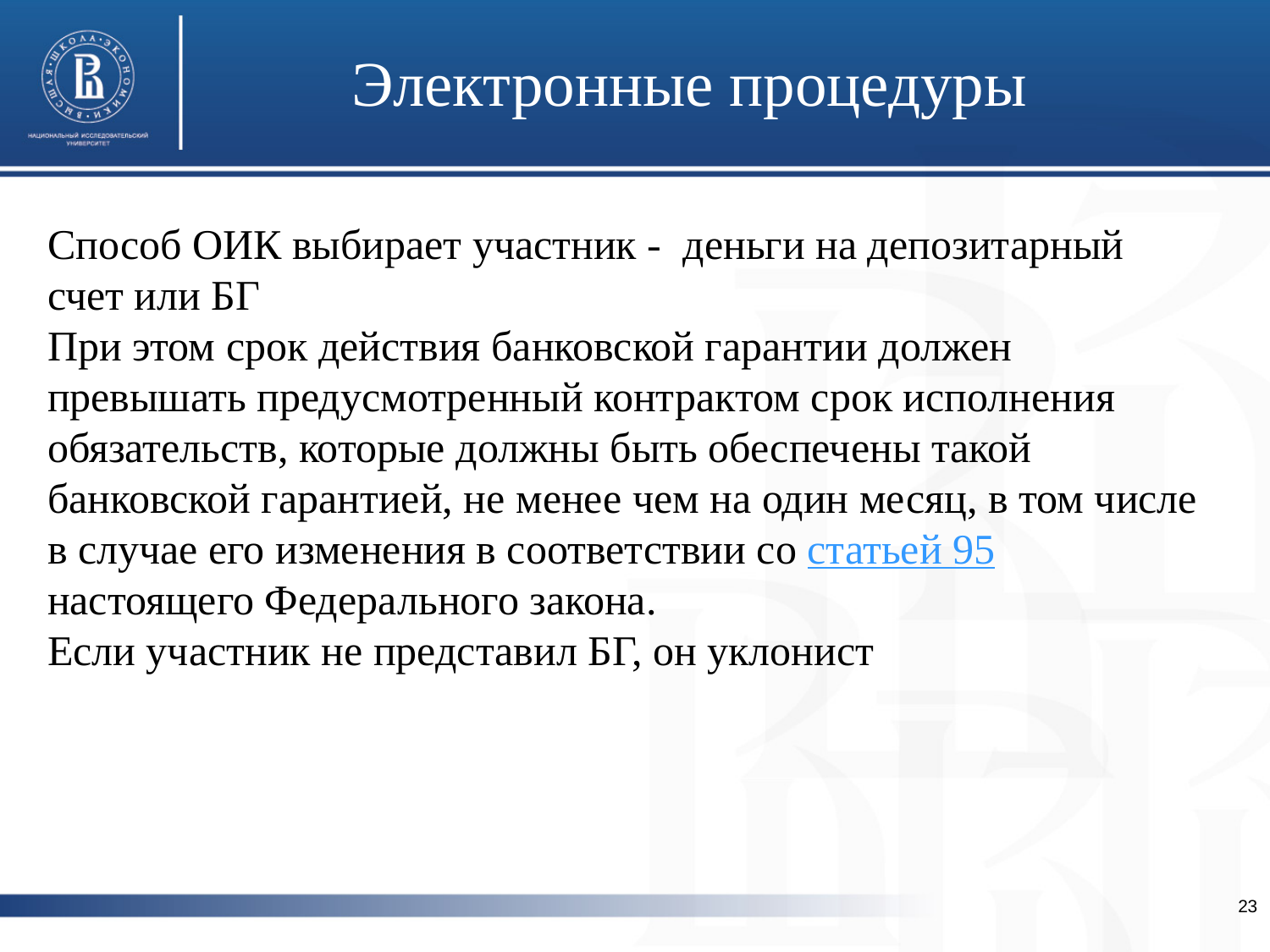

Электронные процедуры
Способ ОИК выбирает участник -  деньги на депозитарный счет или БГ
При этом срок действия банковской гарантии должен превышать предусмотренный контрактом срок исполнения обязательств, которые должны быть обеспечены такой банковской гарантией, не менее чем на один месяц, в том числе в случае его изменения в соответствии со статьей 95 настоящего Федерального закона.
Если участник не представил БГ, он уклонист

23